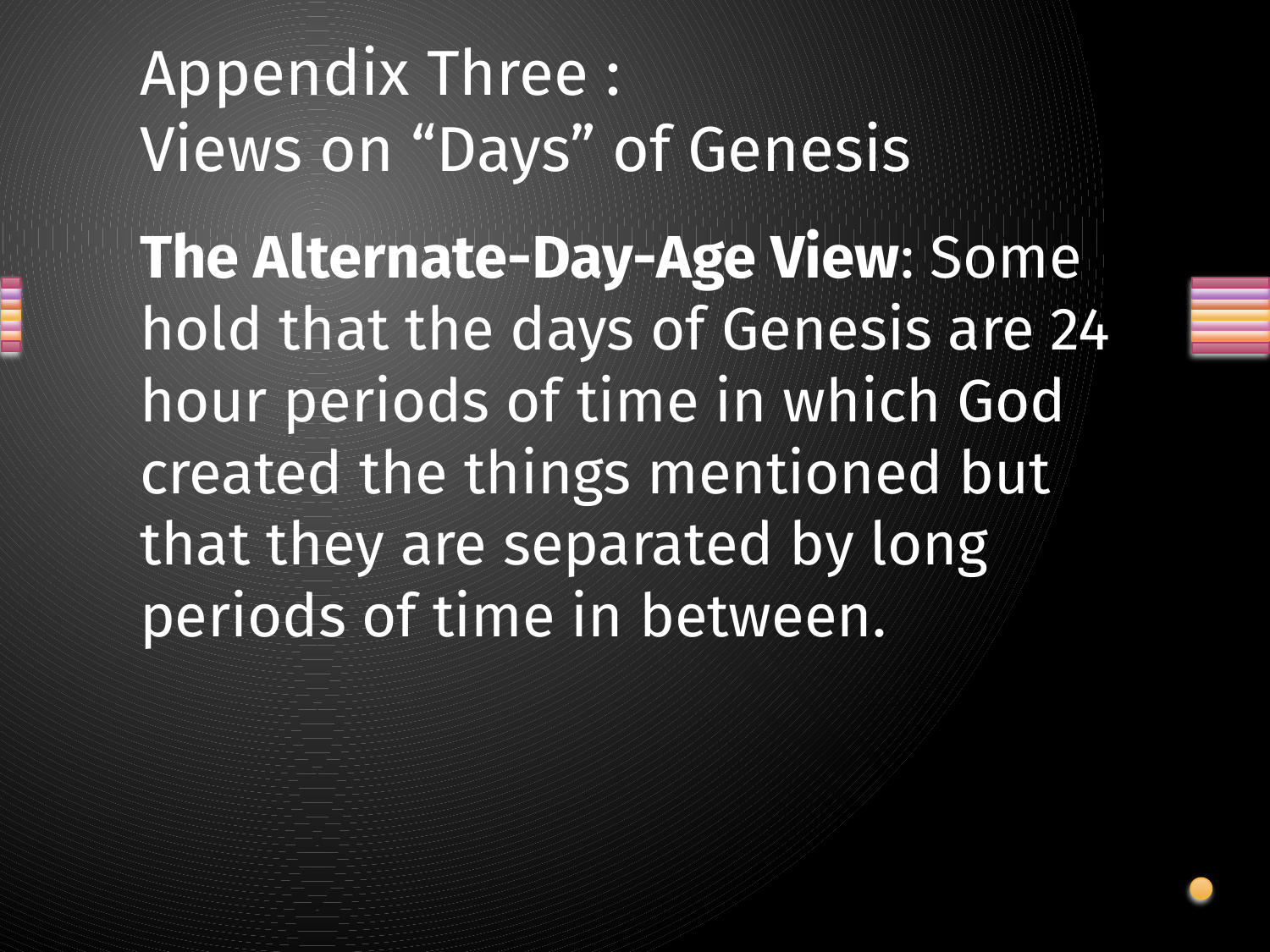

# Appendix Three : Views on “Days” of Genesis

The Alternate-Day-Age View: Some hold that the days of Genesis are 24 hour periods of time in which God created the things mentioned but that they are separated by long periods of time in between.